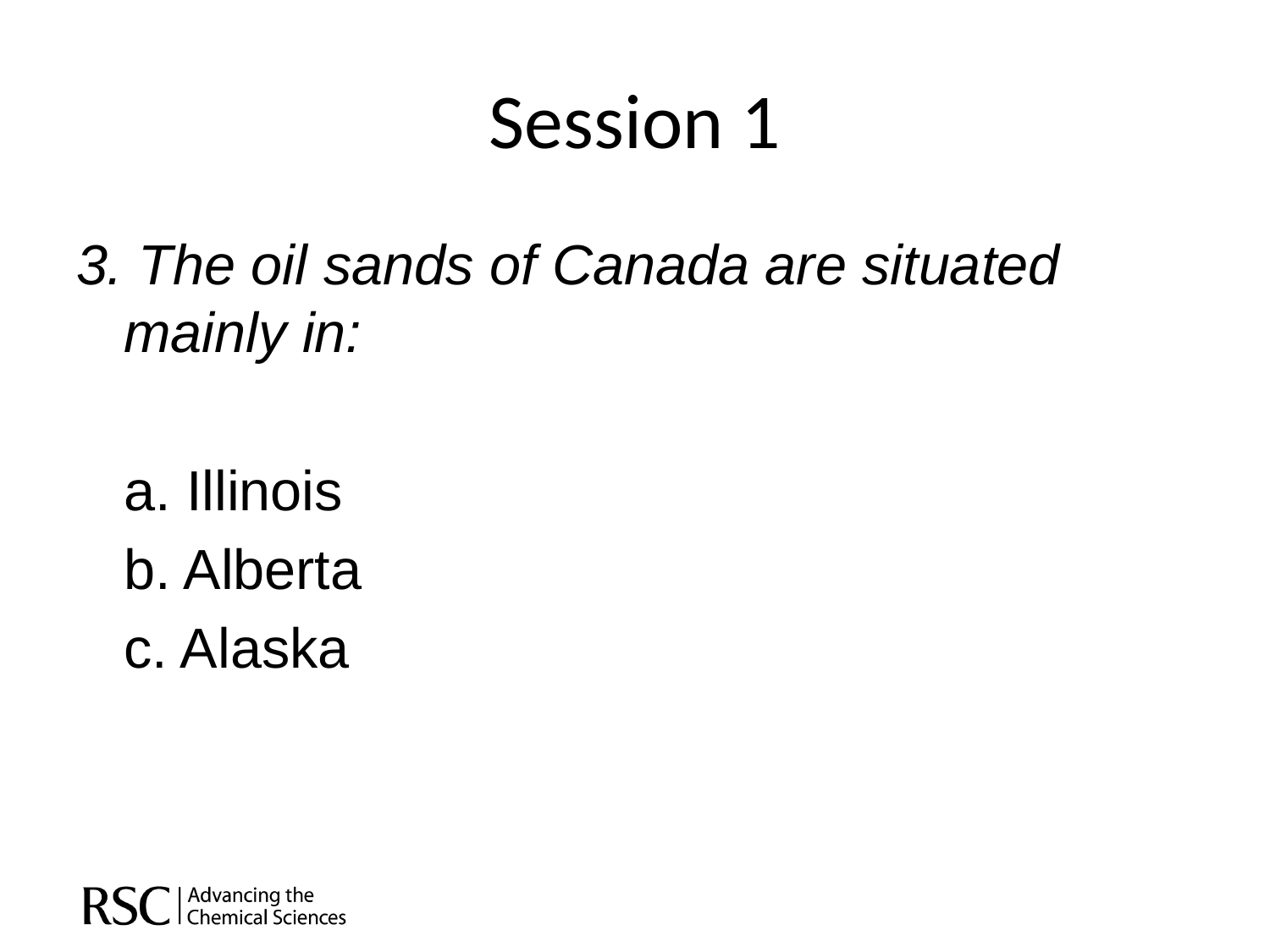

# Session 1
3. The oil sands of Canada are situated mainly in:

	a. Illinois
	b. Alberta
	c. Alaska